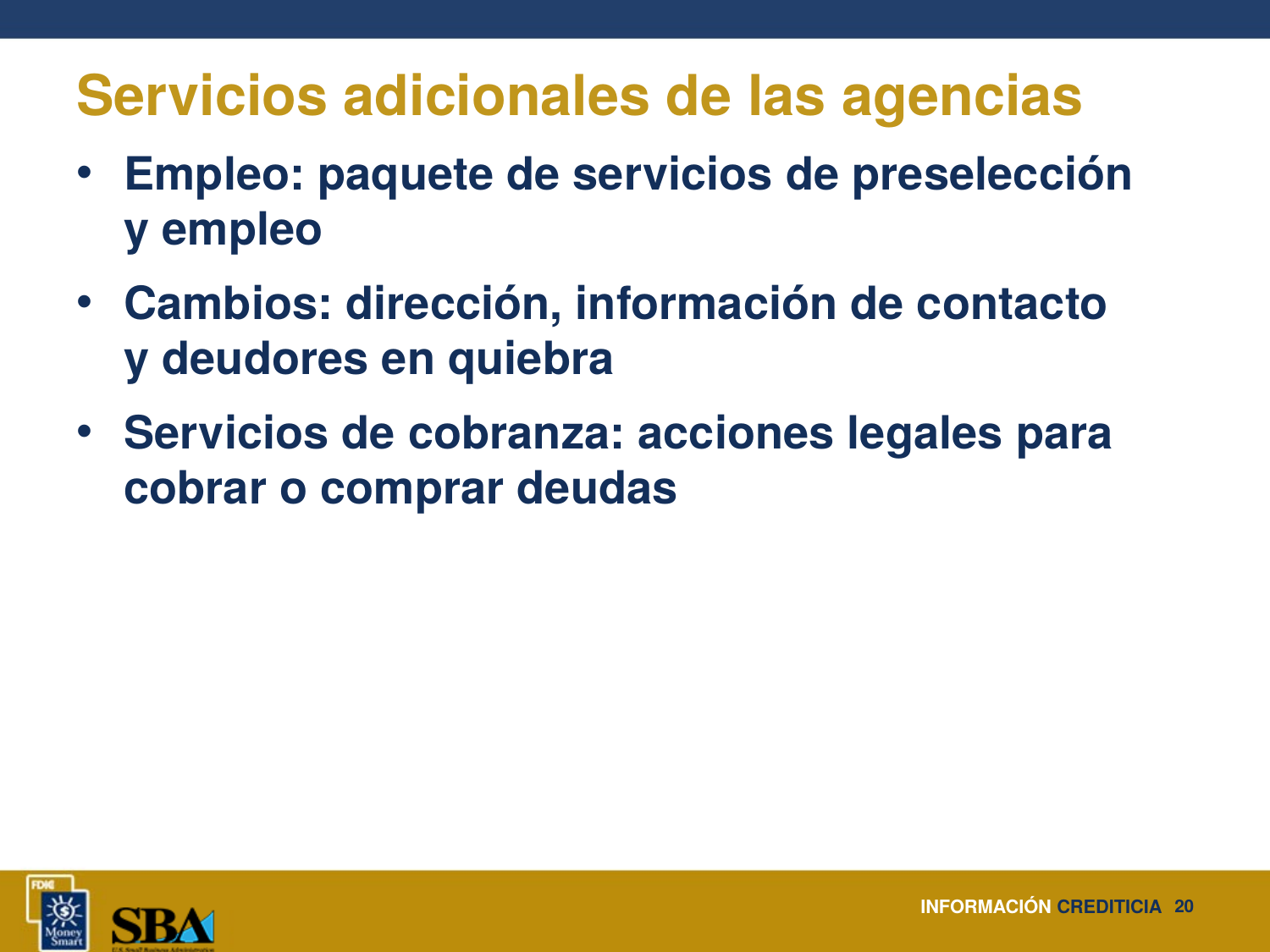

# Servicios adicionales de las agencias
Empleo: paquete de servicios de preselección y empleo
Cambios: dirección, información de contacto y deudores en quiebra
Servicios de cobranza: acciones legales para cobrar o comprar deudas